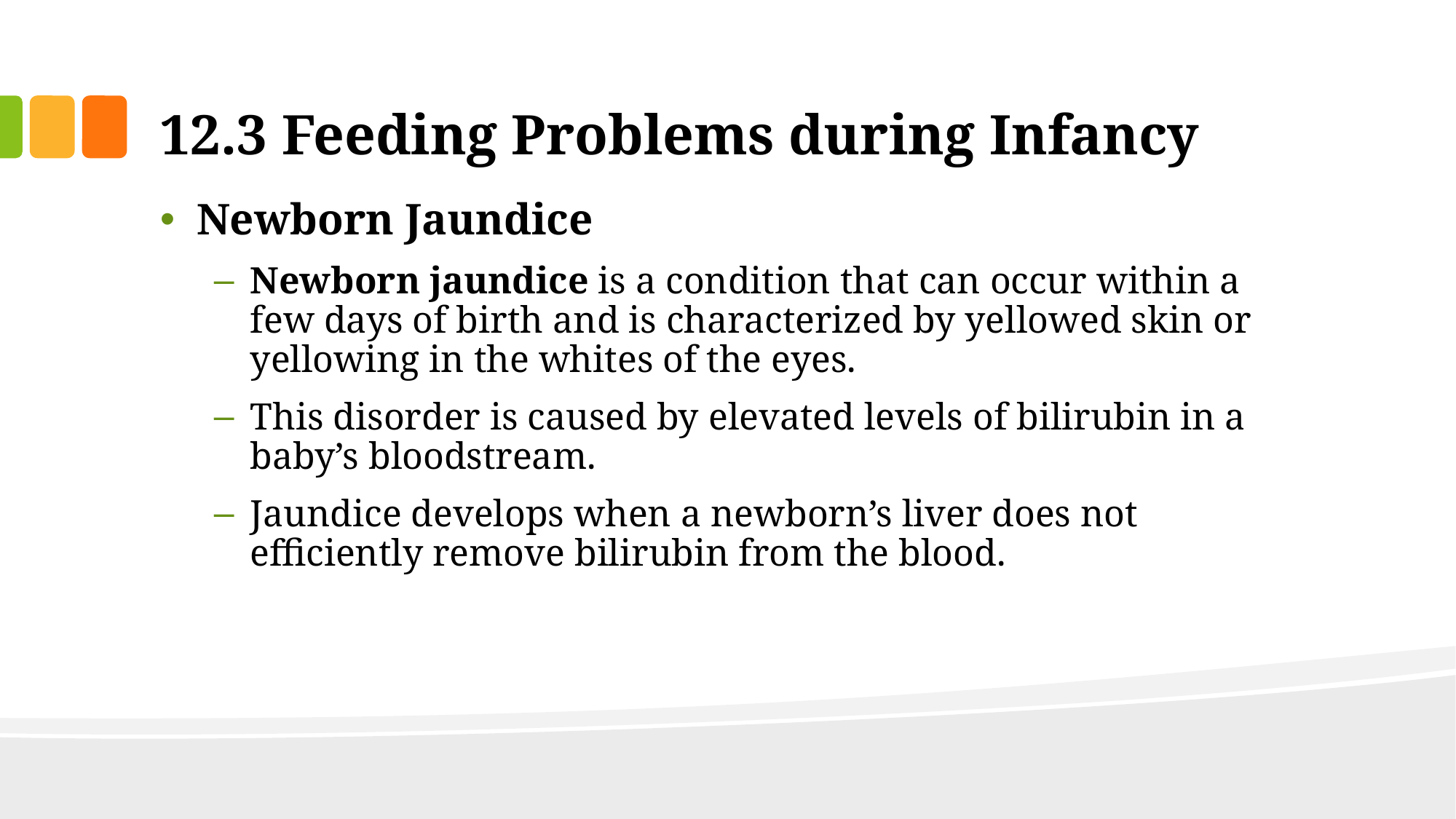

# 12.3 Feeding Problems during Infancy
Newborn Jaundice
Newborn jaundice is a condition that can occur within a few days of birth and is characterized by yellowed skin or yellowing in the whites of the eyes.
This disorder is caused by elevated levels of bilirubin in a baby’s bloodstream.
Jaundice develops when a newborn’s liver does not efficiently remove bilirubin from the blood.